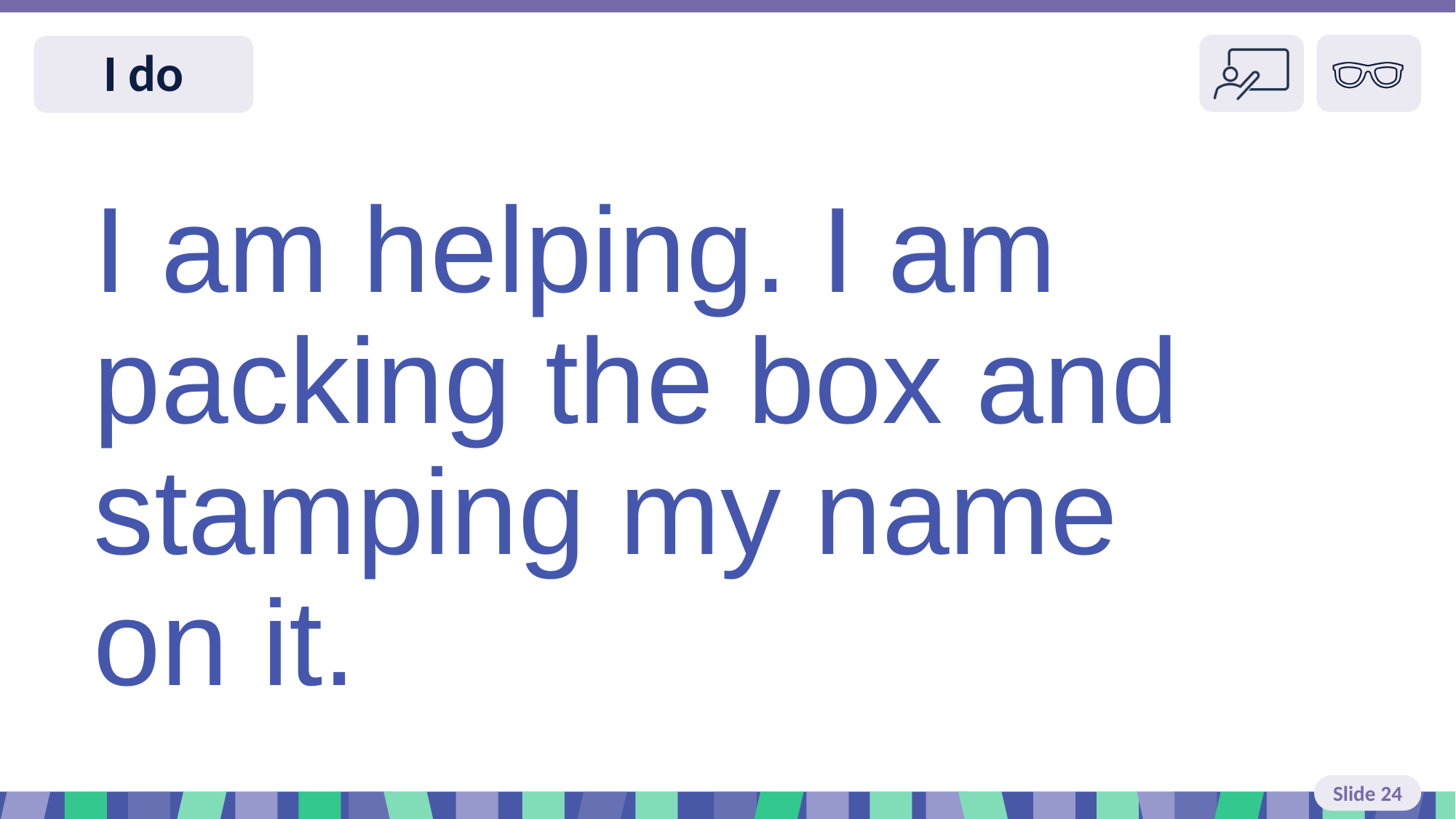

Slide 24 I do
I am helping. I am packing the box and stamping my name on it.